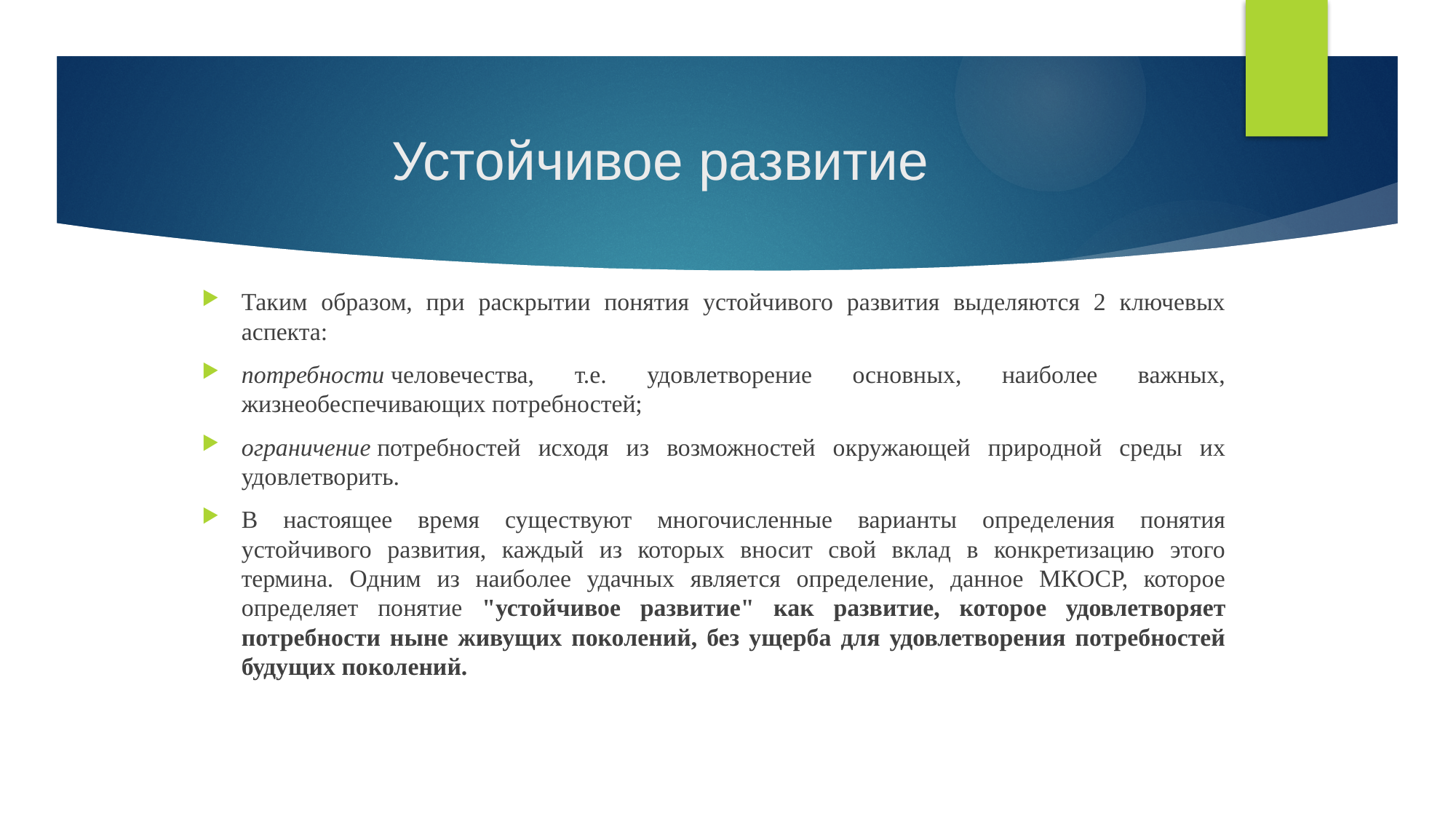

# Устойчивое развитие
Таким образом, при раскрытии понятия устойчивого развития выделяются 2 ключевых аспекта:
потребности человечества, т.е. удовлетворение основных, наиболее важных, жизнеобеспечивающих потребностей;
ограничение потребностей исходя из возможностей окружающей природной среды их удовлетворить.
В настоящее время существуют многочисленные варианты определения понятия устойчивого развития, каждый из которых вносит свой вклад в конкретизацию этого термина. Одним из наиболее удачных является определение, данное МКОСР, которое определяет понятие "устойчивое развитие" как развитие, которое удовлетворяет потребности ныне живущих поколений, без ущерба для удовлетворения потребностей будущих поколений.